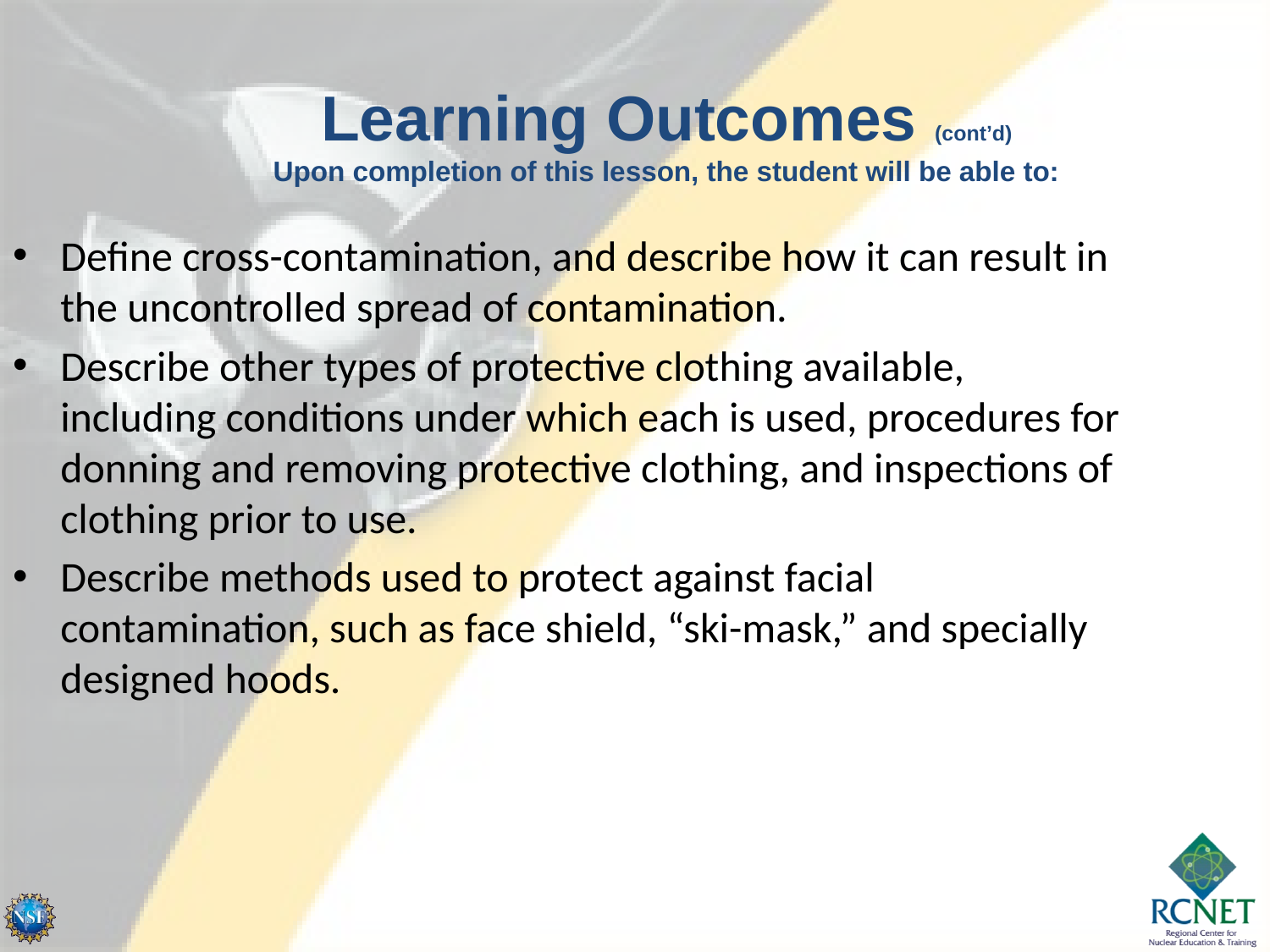

Learning Outcomes (cont’d)
Upon completion of this lesson, the student will be able to:
Define cross-contamination, and describe how it can result in the uncontrolled spread of contamination.
Describe other types of protective clothing available, including conditions under which each is used, procedures for donning and removing protective clothing, and inspections of clothing prior to use.
Describe methods used to protect against facial contamination, such as face shield, “ski-mask,” and specially designed hoods.